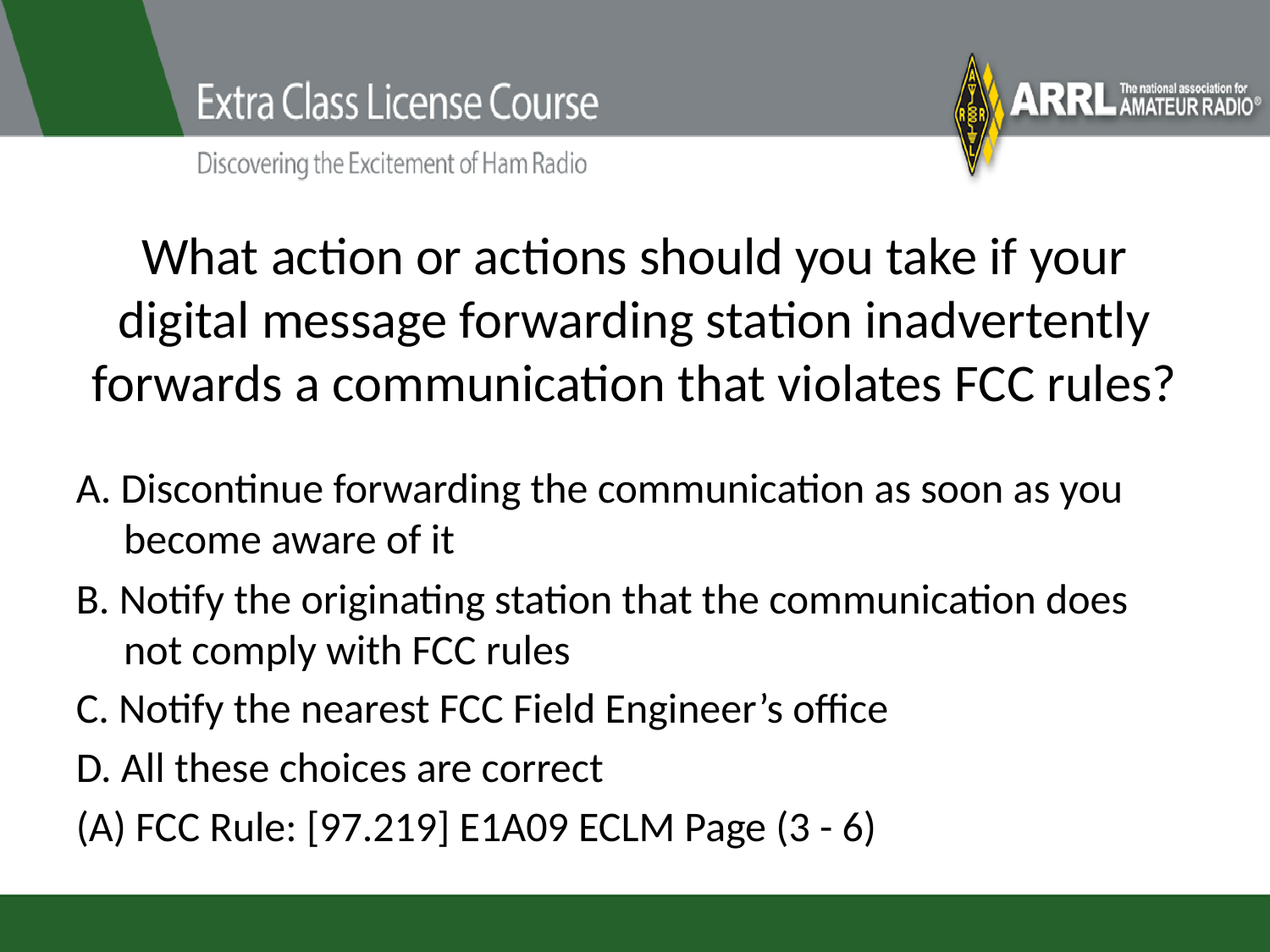

# What action or actions should you take if your digital message forwarding station inadvertently forwards a communication that violates FCC rules?
A. Discontinue forwarding the communication as soon as you become aware of it
B. Notify the originating station that the communication does not comply with FCC rules
C. Notify the nearest FCC Field Engineer’s office
D. All these choices are correct
(A) FCC Rule: [97.219] E1A09 ECLM Page (3 - 6)